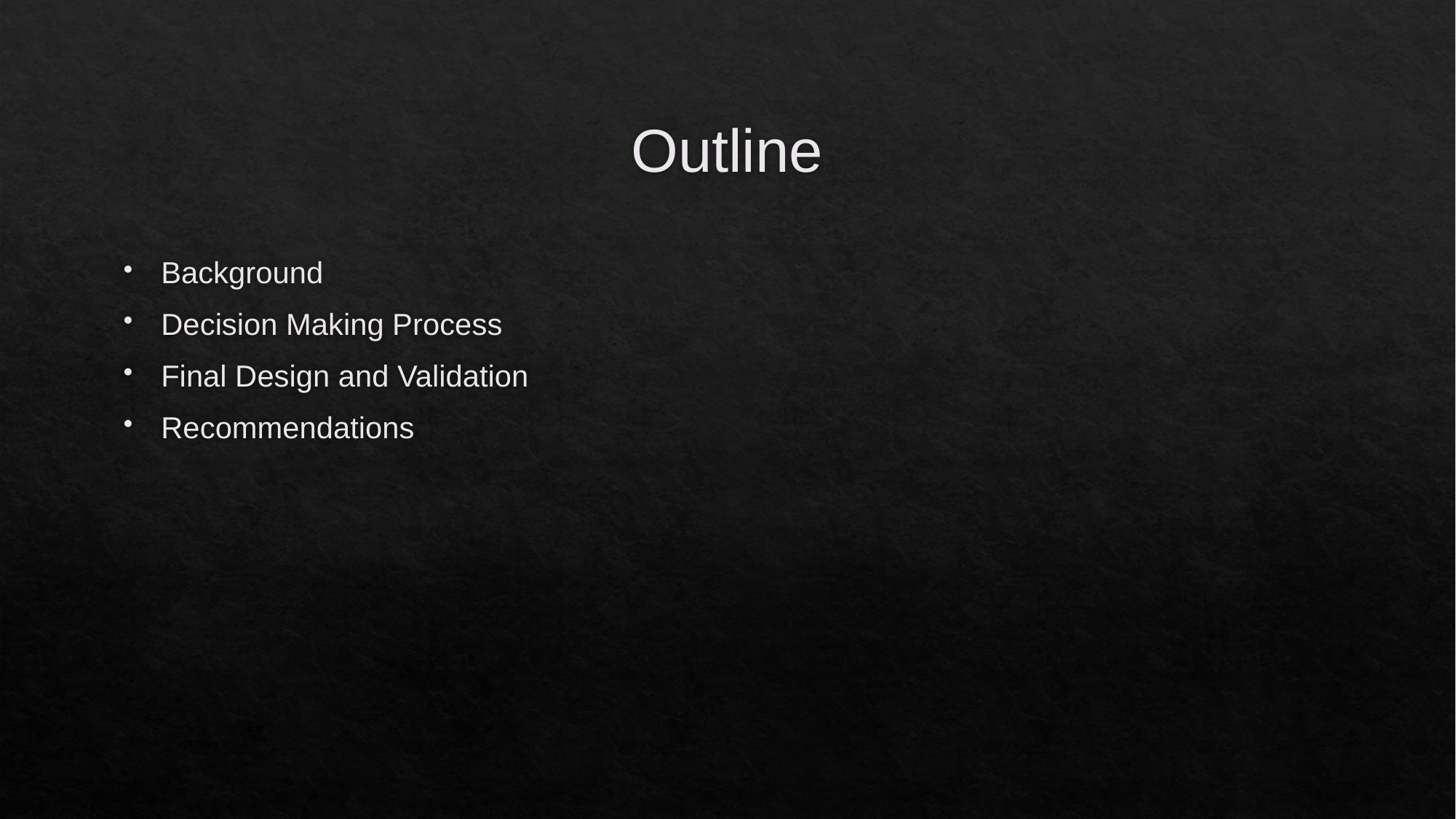

# Outline
Background
Decision Making Process
Final Design and Validation
Recommendations